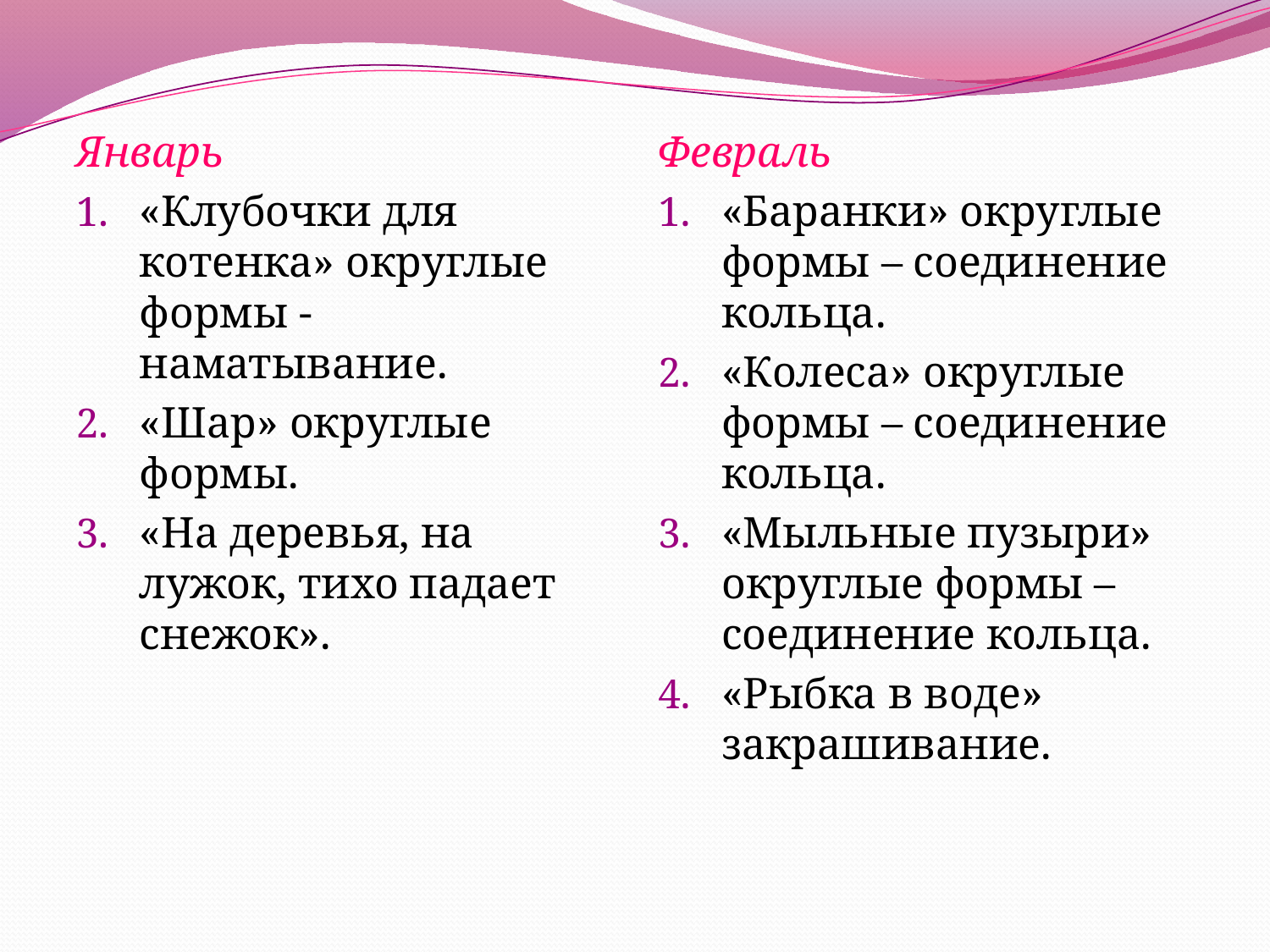

Январь
«Клубочки для котенка» округлые формы - наматывание.
«Шар» округлые формы.
«На деревья, на лужок, тихо падает снежок».

Февраль
«Баранки» округлые формы – соединение кольца.
«Колеса» округлые формы – соединение кольца.
«Мыльные пузыри» округлые формы – соединение кольца.
«Рыбка в воде» закрашивание.